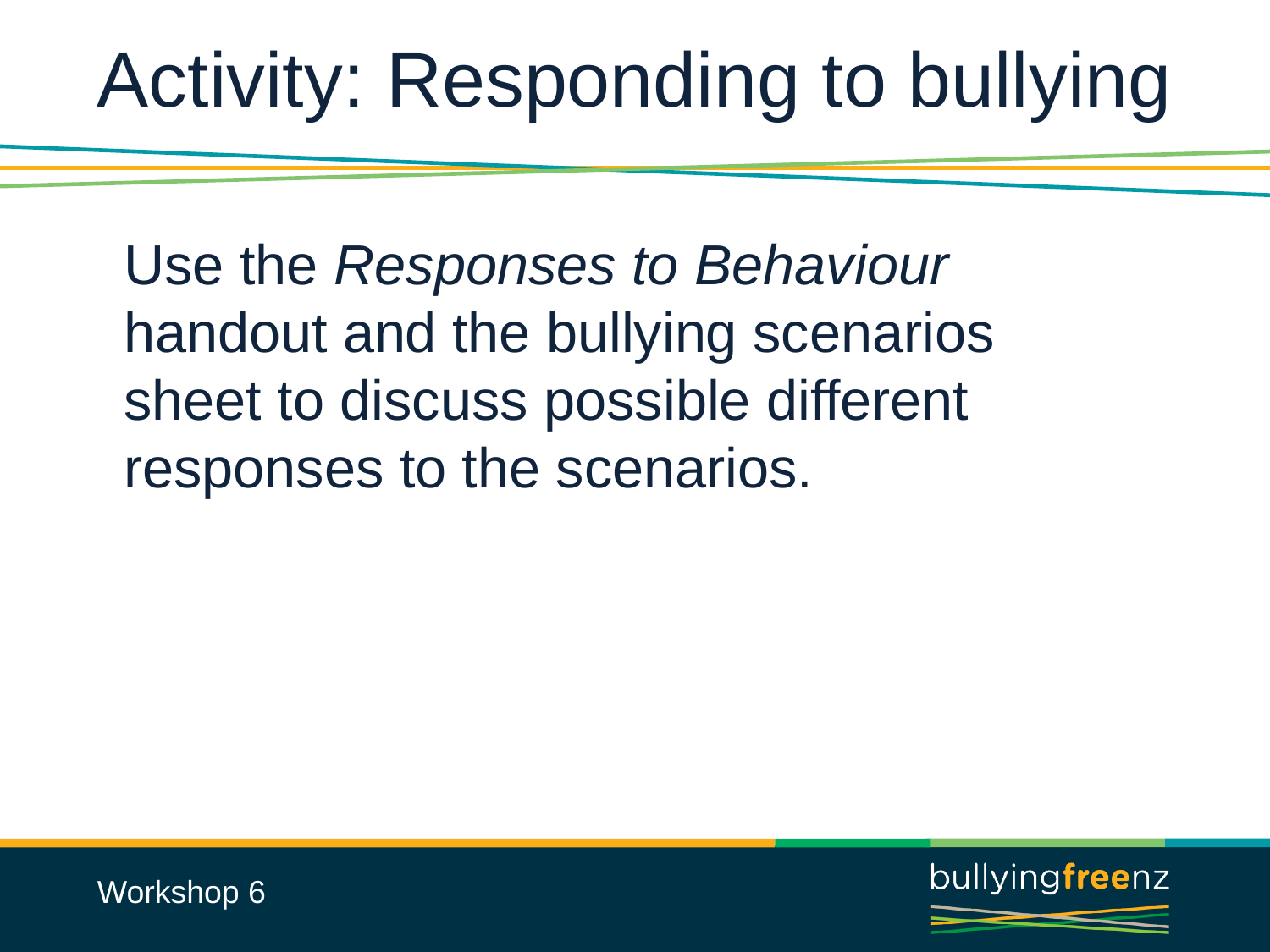

# Activity: Responding to bullying
	Use the Responses to Behaviour handout and the bullying scenarios sheet to discuss possible different responses to the scenarios.
Workshop 6